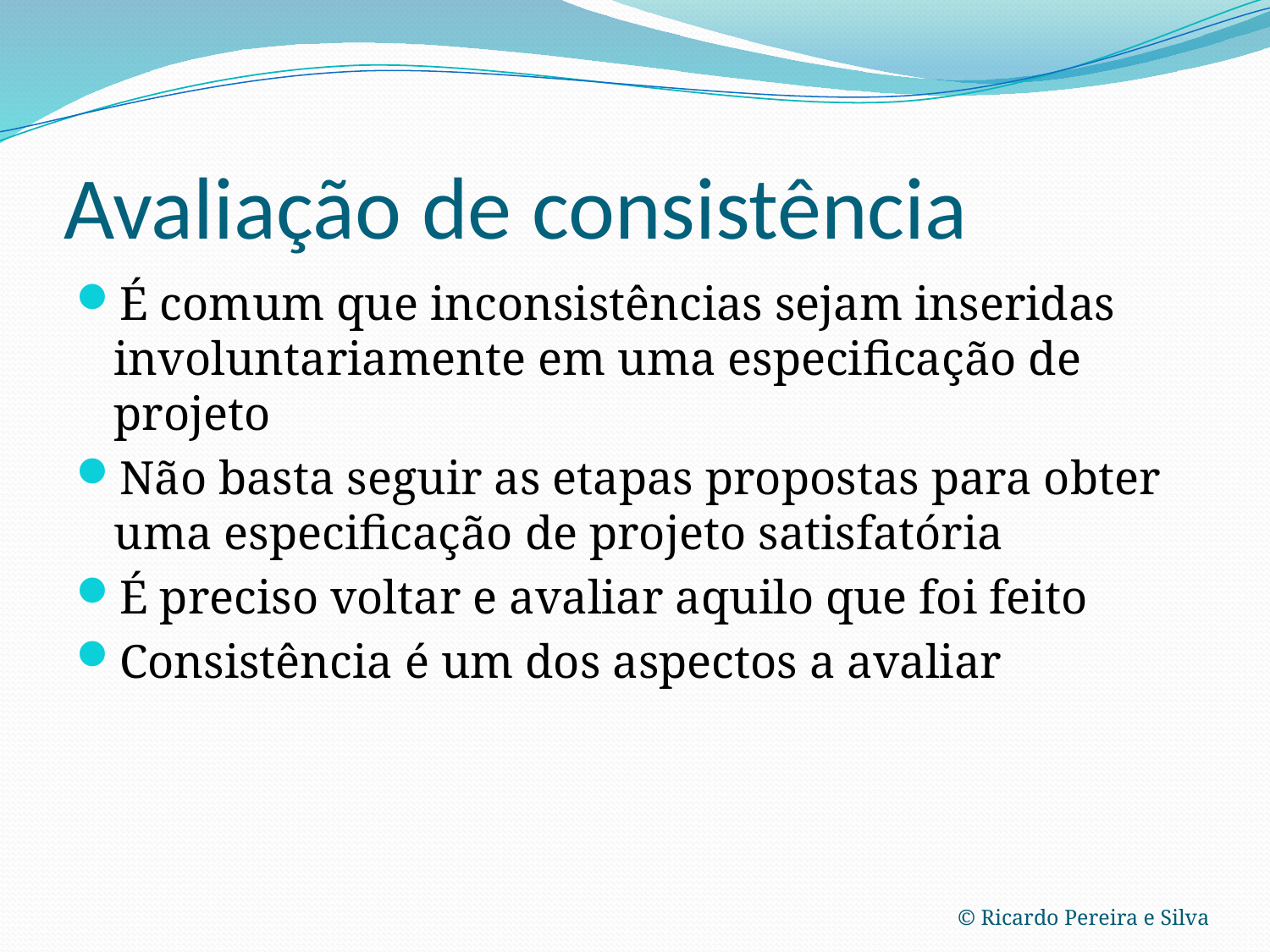

# Avaliação de consistência
É comum que inconsistências sejam inseridas involuntariamente em uma especificação de projeto
Não basta seguir as etapas propostas para obter uma especificação de projeto satisfatória
É preciso voltar e avaliar aquilo que foi feito
Consistência é um dos aspectos a avaliar
© Ricardo Pereira e Silva